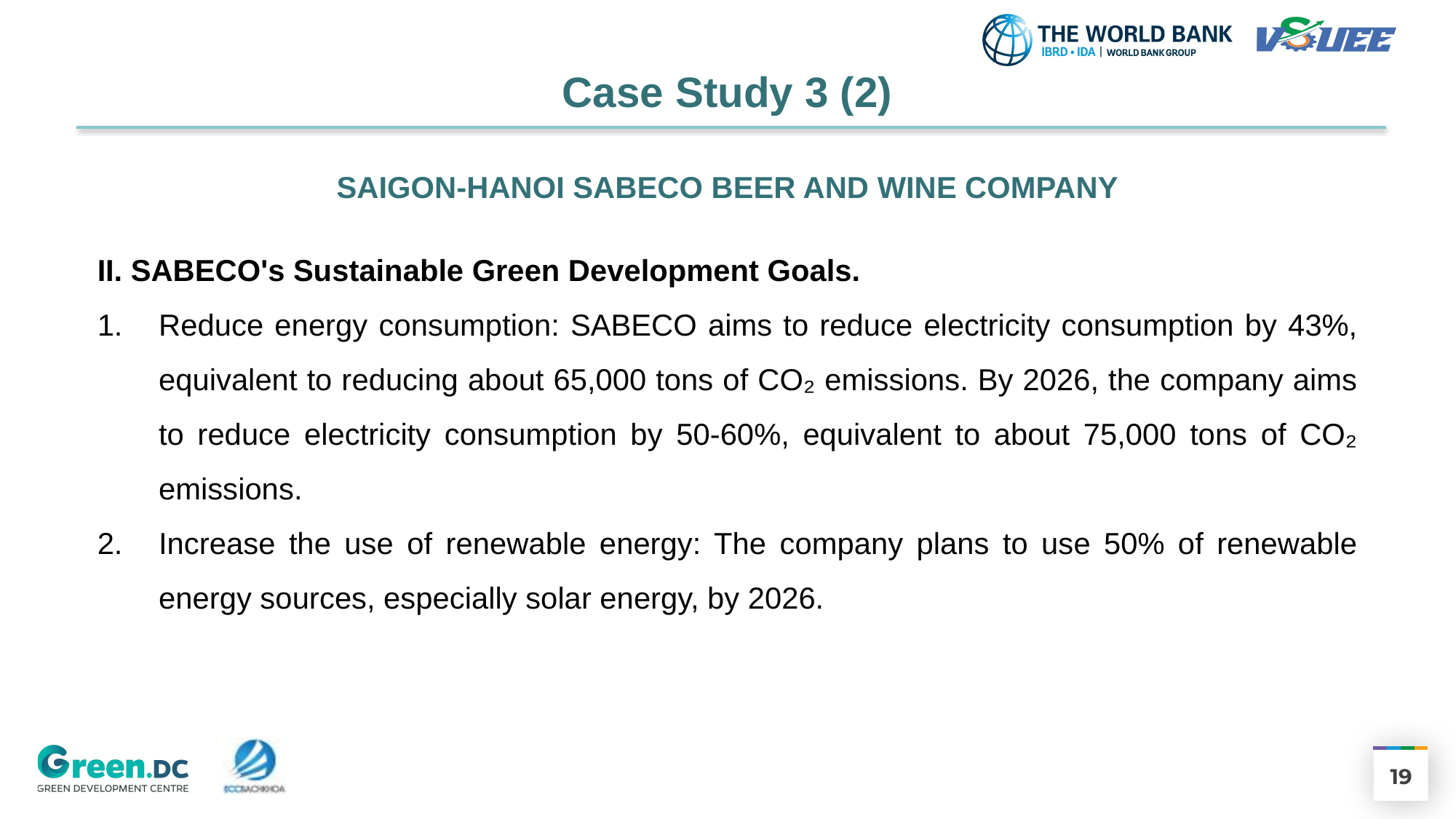

Case Study 3 (2)
SAIGON-HANOI SABECO BEER AND WINE COMPANY

II. SABECO's Sustainable Green Development Goals.
Reduce energy consumption: SABECO aims to reduce electricity consumption by 43%, equivalent to reducing about 65,000 tons of CO₂ emissions. By 2026, the company aims to reduce electricity consumption by 50-60%, equivalent to about 75,000 tons of CO₂ emissions.
Increase the use of renewable energy: The company plans to use 50% of renewable energy sources, especially solar energy, by 2026. ​